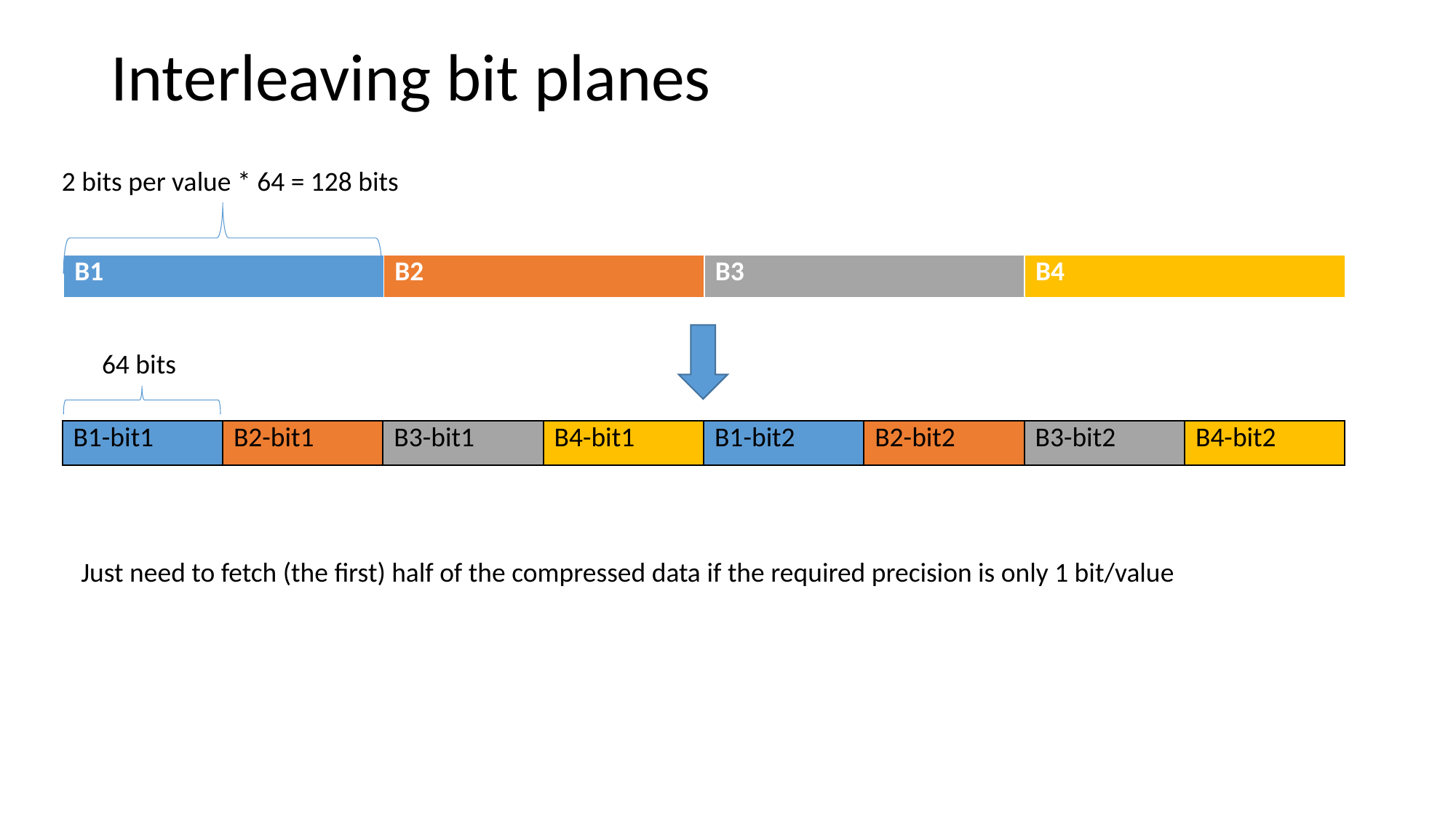

# Interleaving bit planes

2 bits per value * 64 = 128 bits
| B1 | B2 | B3 | B4 |
| --- | --- | --- | --- |

64 bits
| B1-bit1 | B2-bit1 | B3-bit1 | B4-bit1 | B1-bit2 | B2-bit2 | B3-bit2 | B4-bit2 |
| --- | --- | --- | --- | --- | --- | --- | --- |
Just need to fetch (the first) half of the compressed data if the required precision is only 1 bit/value